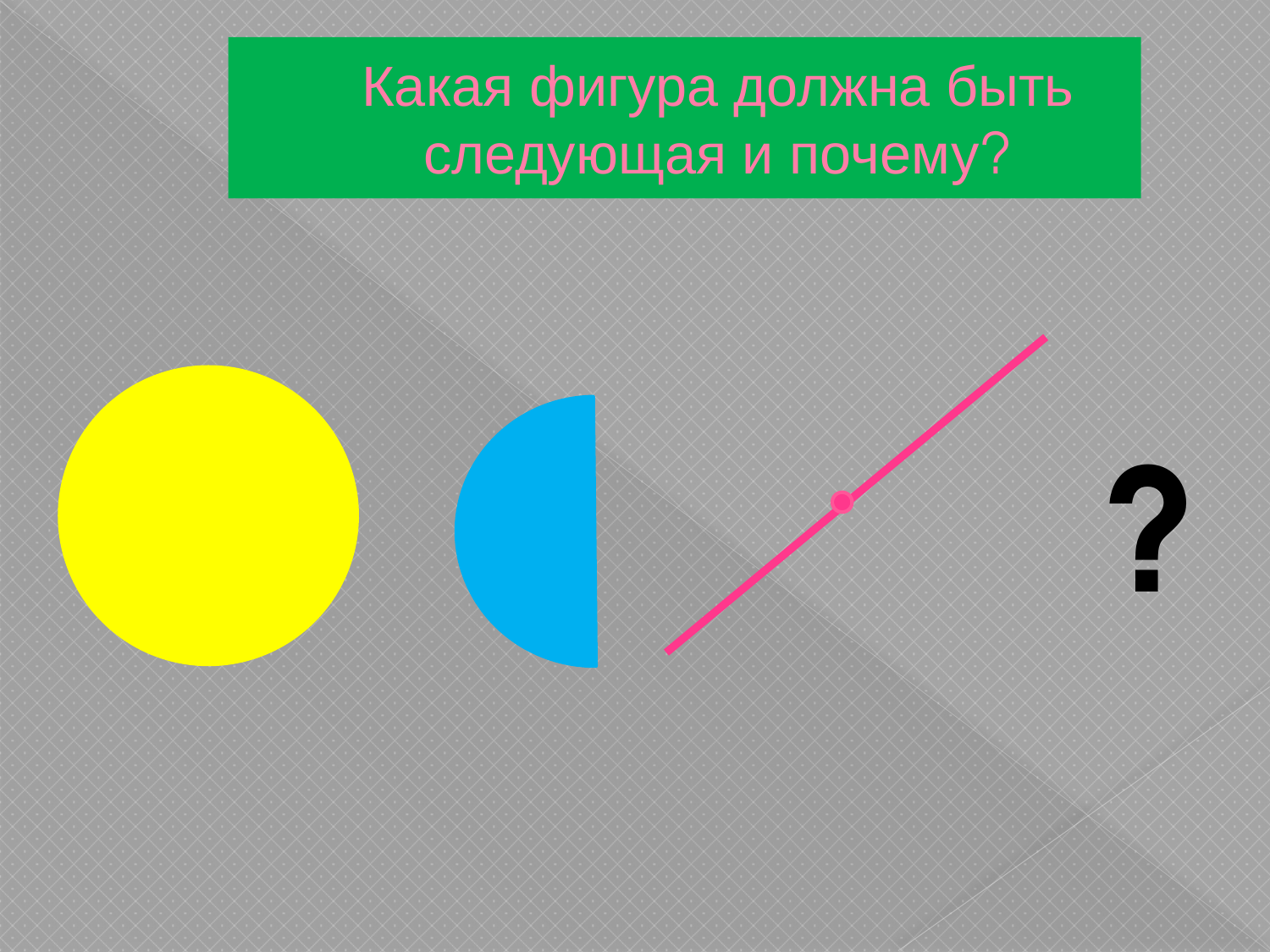

# Какая фигура должна быть следующая и почему?

?